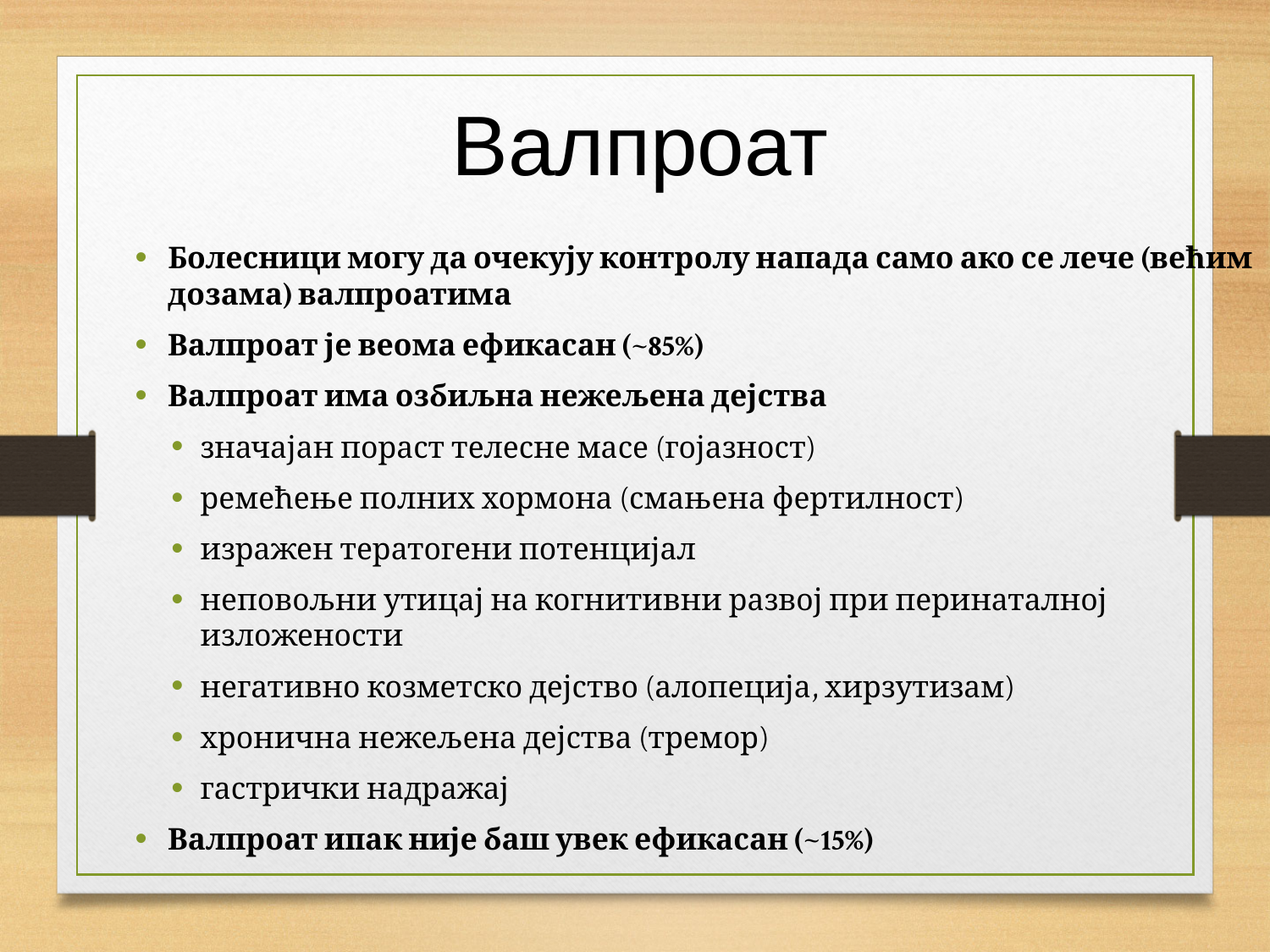

Валпроат
Болесници могу да очекују контролу напада само ако се лече (већим дозама) валпроатима
Валпроат је веома ефикасан (~85%)
Валпроат има озбиљна нежељена дејства
значајан пораст телесне масе (гојазност)
ремећење полних хормона (смањена фертилност)
изражен тератогени потенцијал
неповољни утицај на когнитивни развој при перинаталној изложености
негативно козметско дејство (алопеција, хирзутизам)
хронична нежељена дејства (тремор)
гастрички надражај
Валпроат ипак није баш увек ефикасан (~15%)